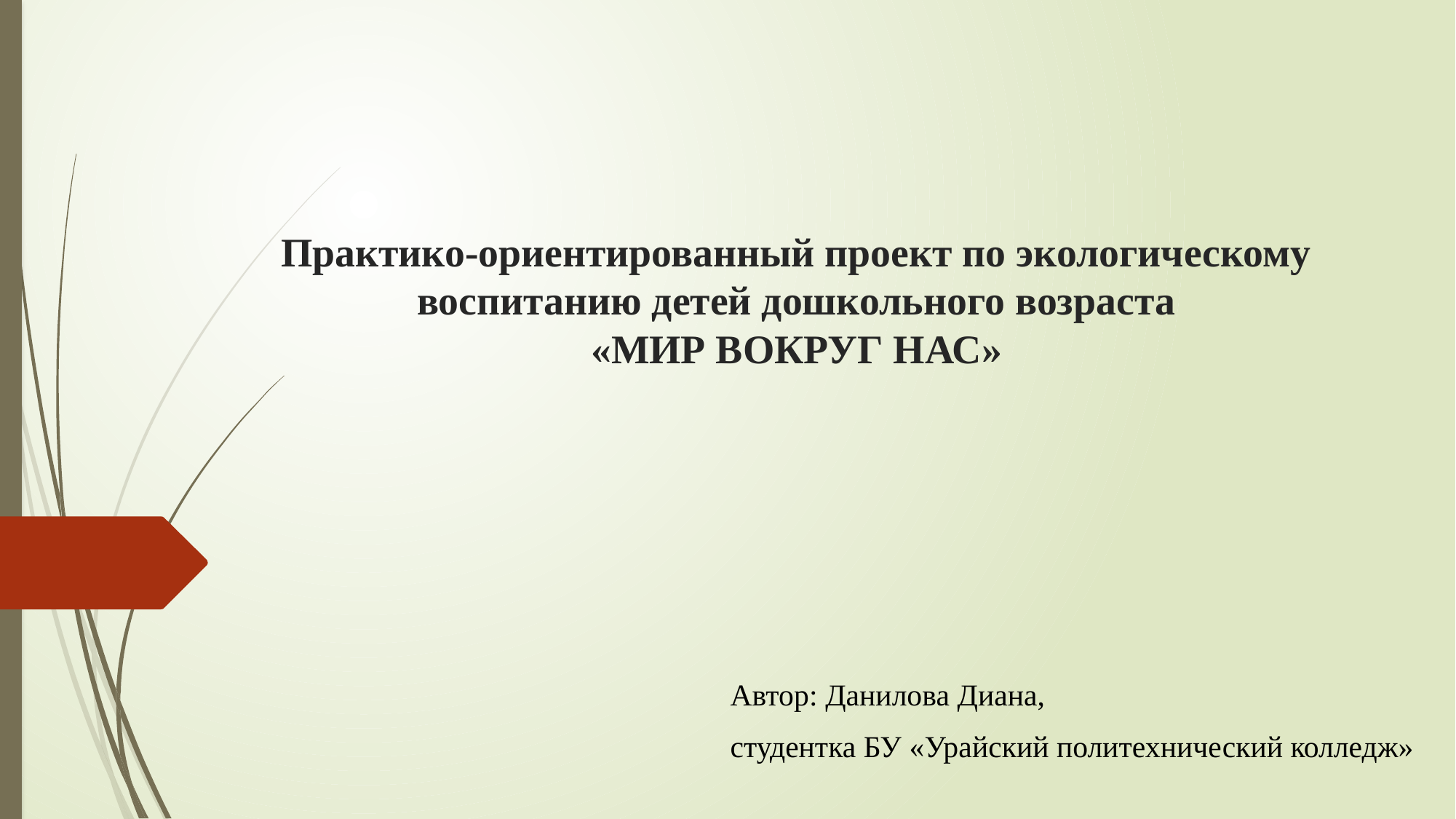

# Практико-ориентированный проект по экологическому воспитанию детей дошкольного возраста «МИР ВОКРУГ НАС»
Автор: Данилова Диана,
студентка БУ «Урайский политехнический колледж»